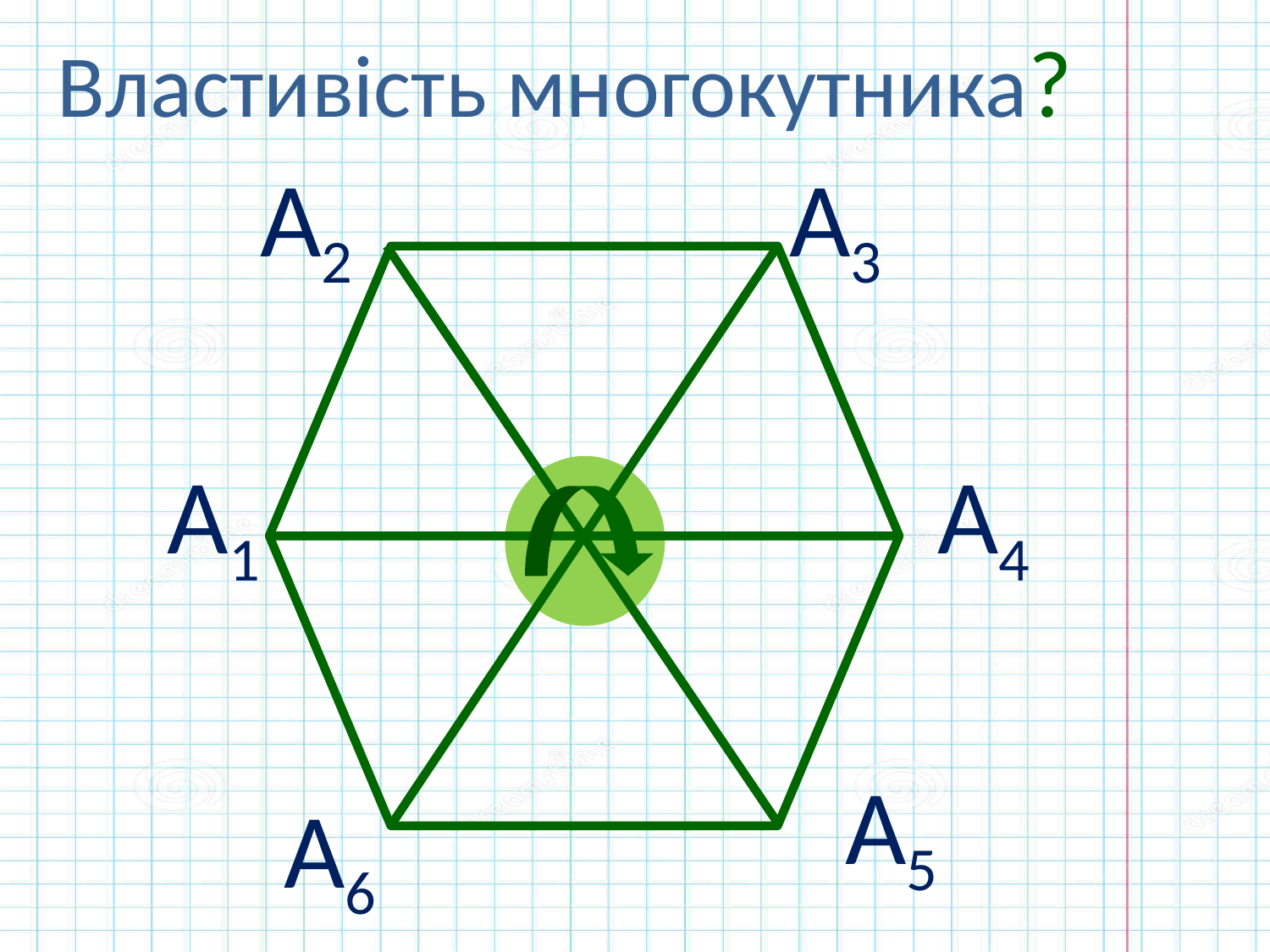

Властивість многокутника?
А3
А2

А1
А4

А5
А6